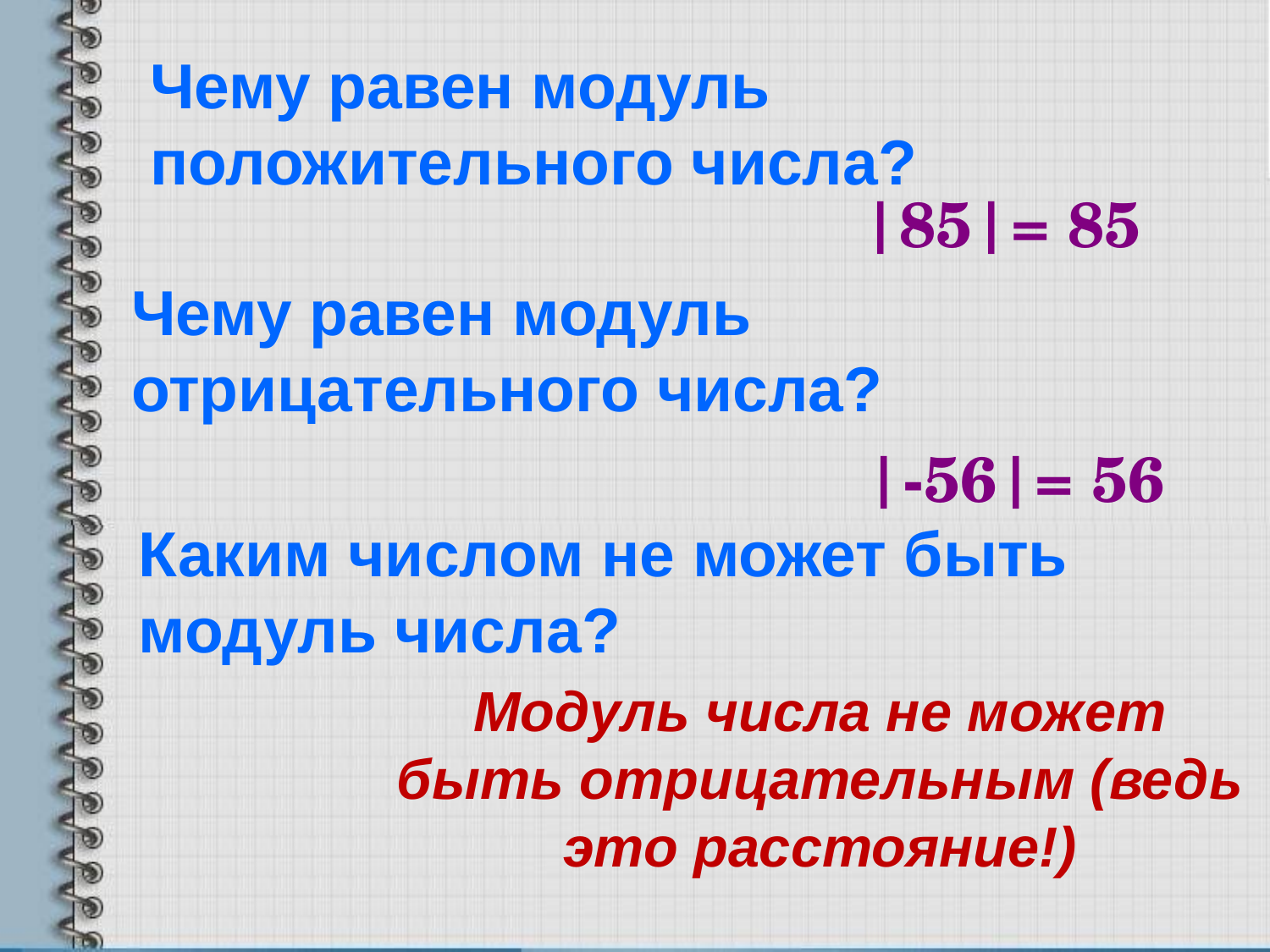

Чему равен модуль положительного числа?

|85|= 85
Чему равен модуль отрицательного числа?
|-56|= 56
Каким числом не может быть модуль числа?
Модуль числа не может быть отрицательным (ведь это расстояние!)